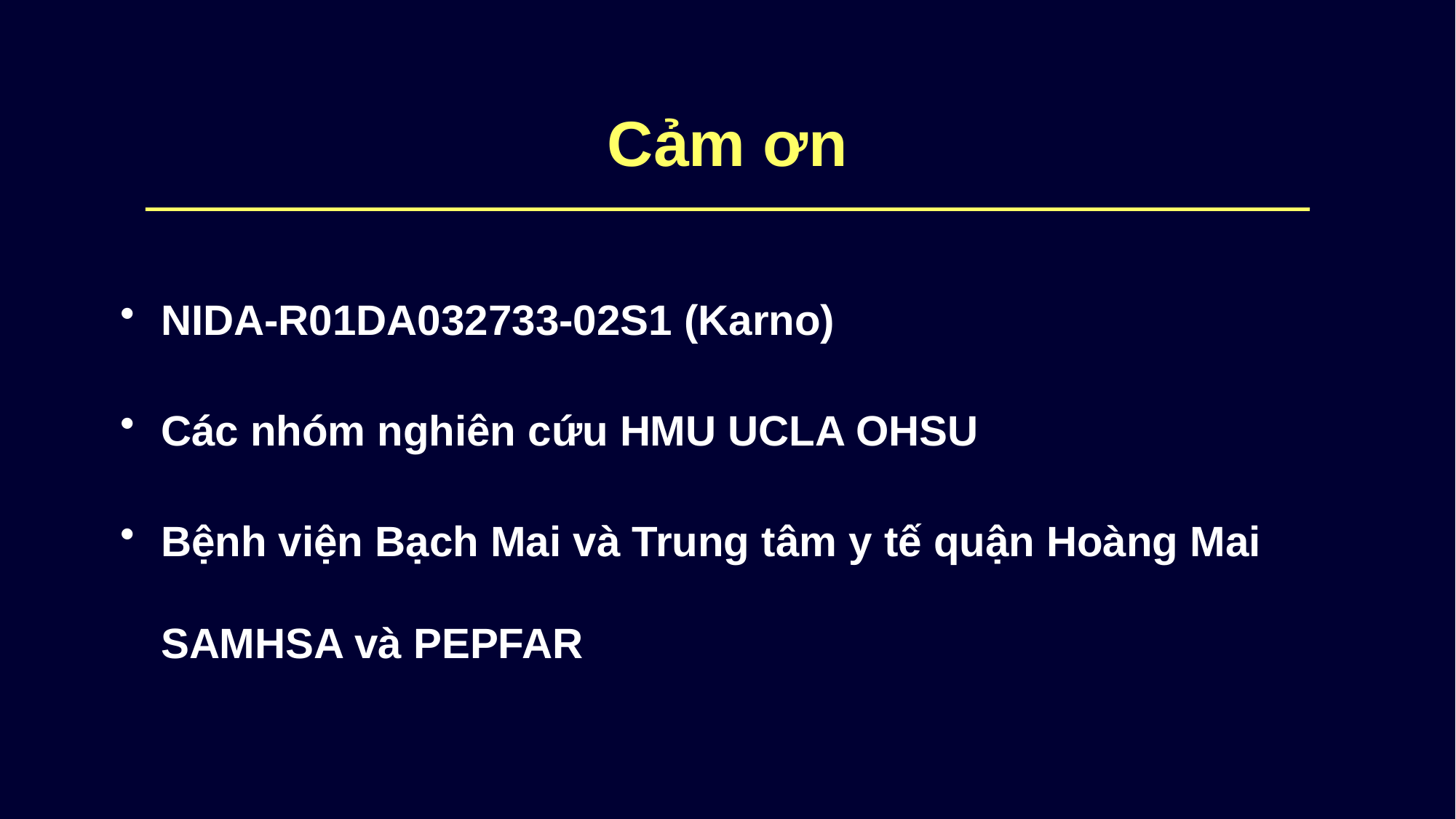

# Cảm ơn
NIDA-R01DA032733-02S1 (Karno)
Các nhóm nghiên cứu HMU UCLA OHSU
Bệnh viện Bạch Mai và Trung tâm y tế quận Hoàng Mai SAMHSA và PEPFAR